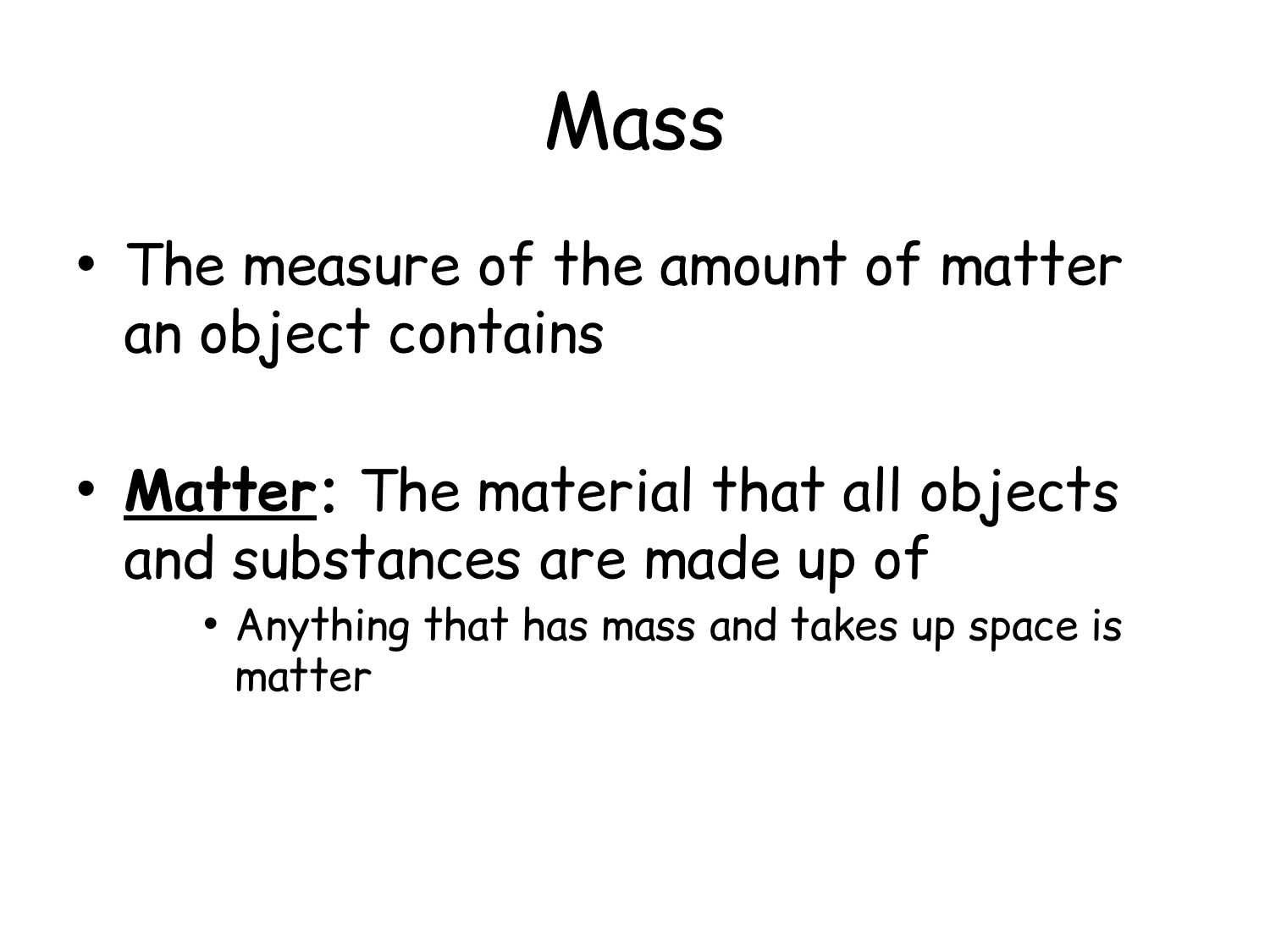

# Mass
The measure of the amount of matter an object contains

Matter: The material that all objects and substances are made up of
Anything that has mass and takes up space is matter